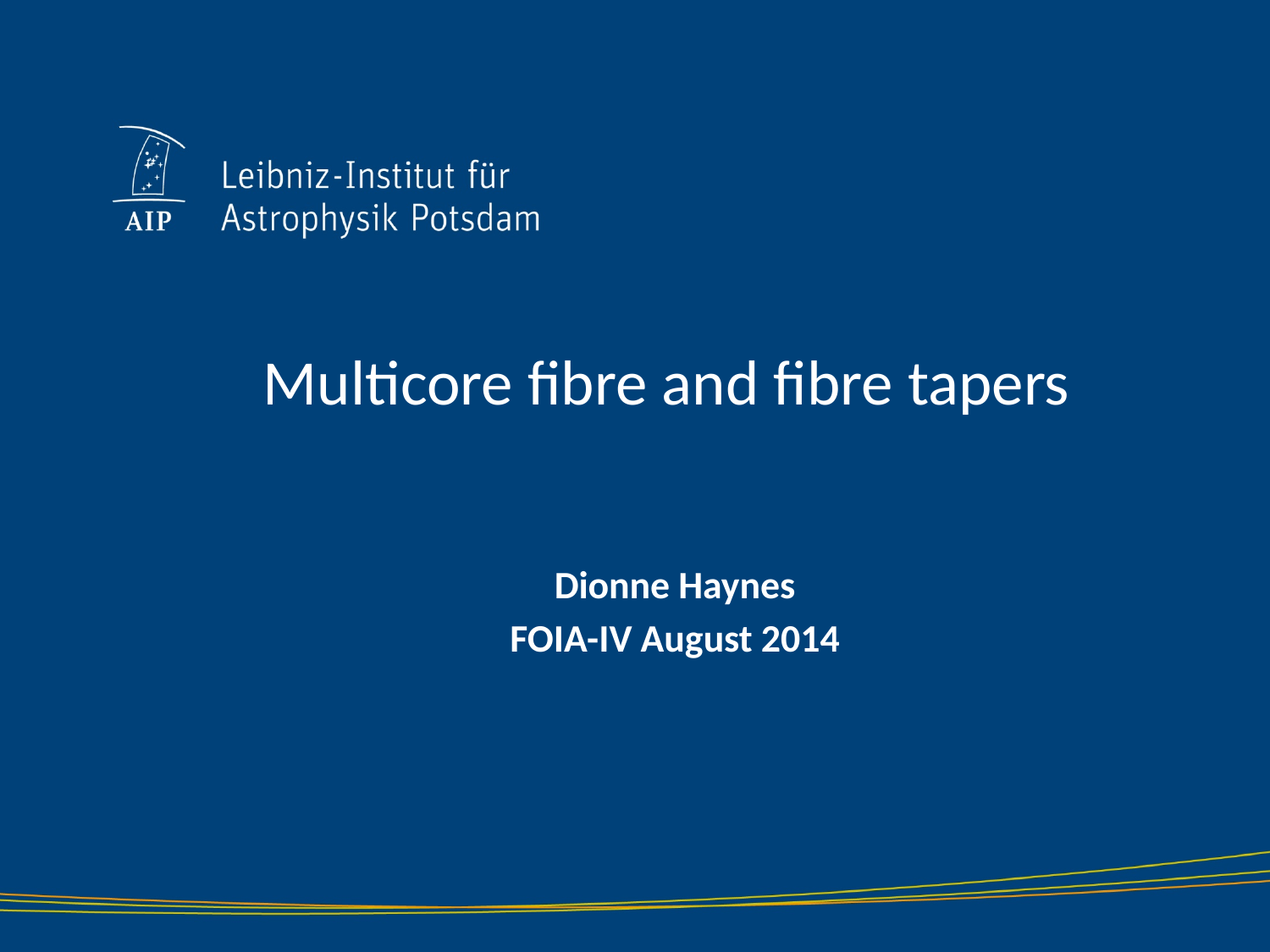

# Multicore fibre and fibre tapers
Dionne Haynes
FOIA-IV August 2014